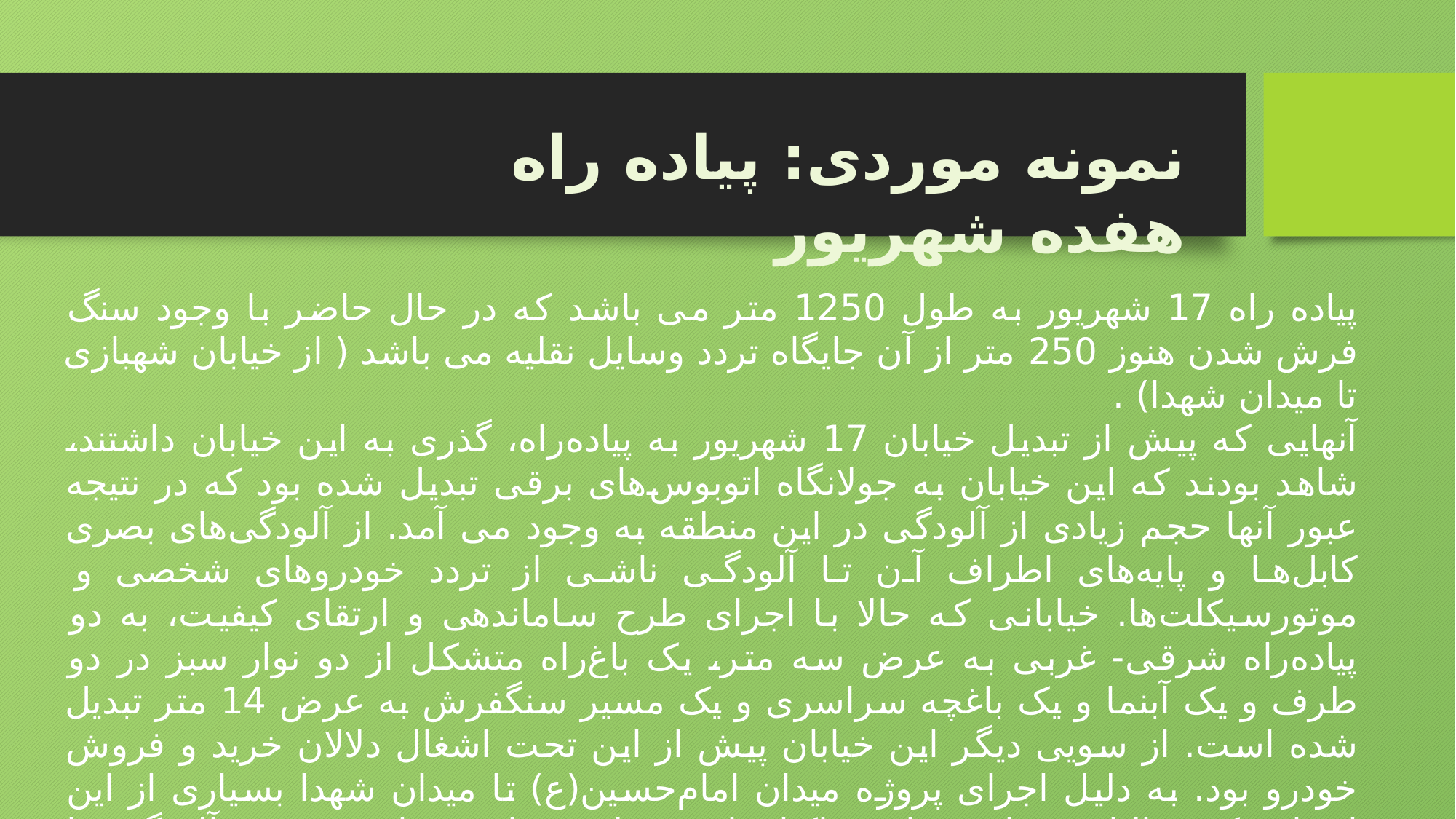

نمونه موردی: پیاده راه هفده شهریور
پیاده راه 17 شهریور به طول 1250 متر می باشد که در حال حاضر با وجود سنگ فرش شدن هنوز 250 متر از آن جایگاه تردد وسایل نقلیه می باشد ( از خیابان شهبازی تا میدان شهدا) .
آنهایی که پیش از تبدیل خیابان 17 شهریور به پیاده‌راه، گذری به این خیابان داشتند، ‌شاهد بودند که این خیابان به جولانگاه اتوبوس‌های برقی تبدیل شده بود که در نتیجه عبور آنها حجم زیادی از آلودگی در این منطقه به وجود می آمد. از آلودگی‌های بصری کابل‌ها و پایه‌های اطراف آن تا آلودگی ناشی از تردد خودروهای شخصی و موتورسیکلت‌ها. خیابانی که حالا با اجرای طرح ساماندهی و ارتقای کیفیت، به دو پیاده‌راه شرقی- غربی به عرض سه متر،‌ یک باغ‌راه متشکل از دو نوار سبز در دو طرف و یک آبنما و یک باغچه سراسری و یک مسیر سنگفرش به عرض 14 متر تبدیل شده است. از سویی دیگر این خیابان پیش از این تحت اشغال دلالان خرید و فروش خودرو بود. به دلیل اجرای پروژه میدان امام‌حسین(ع) تا میدان شهدا بسیاری از این اصناف که سالیان متمادی برای ساکنان این منطقه مزاحمت‌های صوتی و آلودگی‌هوا ایجاد کرده بودند، از این محدوده خارج شده یا تغییر کاربری داده‌اند. حالا با این شرایط،‌به نظر می‌رسد که باید منتظر عاقبت خیابان 17 شهریور بود. خیابانی که بناست به یک پیاده‌راه فرهنگی تمام عیار تبدیل شود و در آن شهروندان بتوانند با خیال آسوده، زندگی شهری خود را با کیفیت بیشتری ادامه دهند .